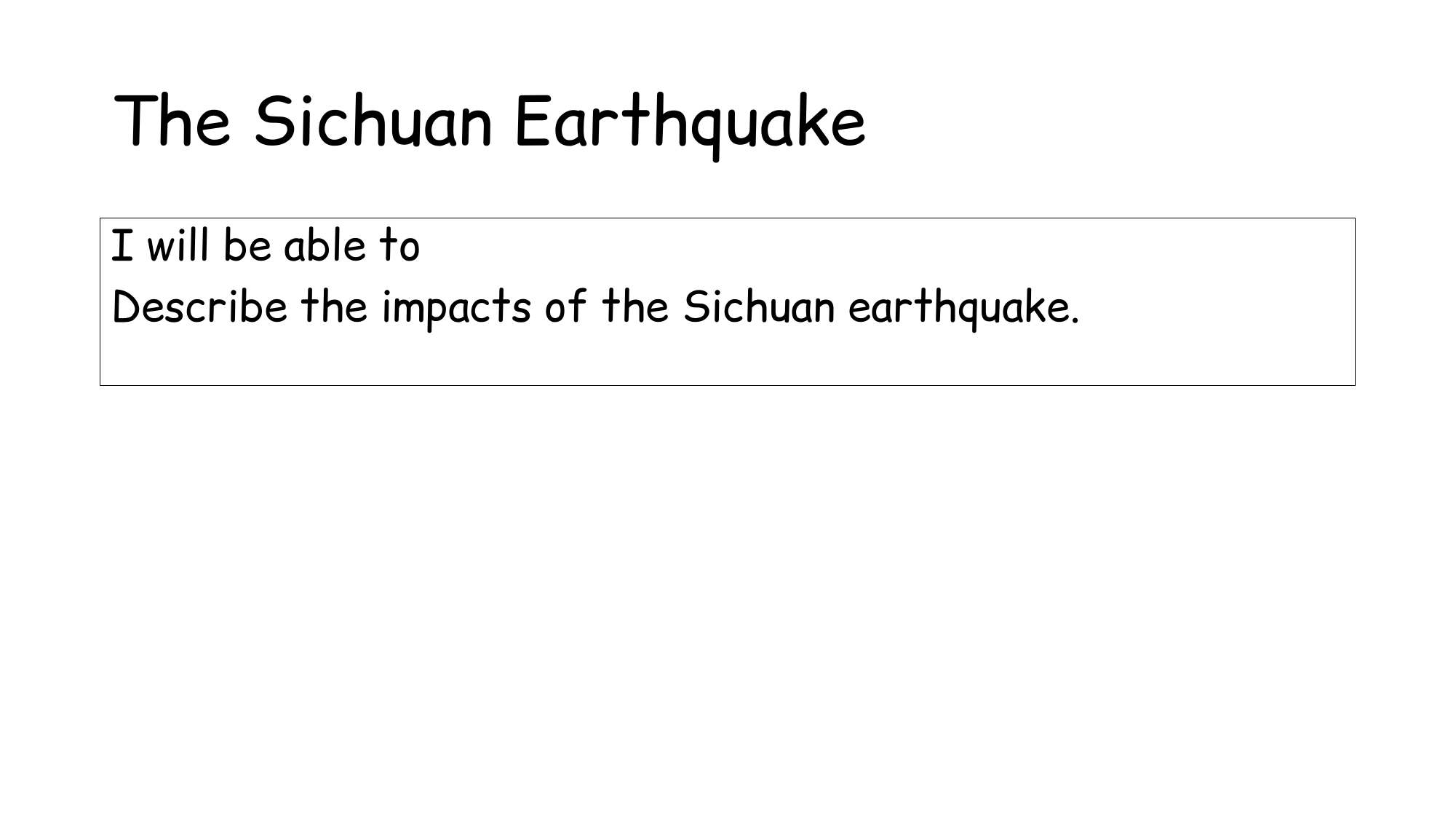

# The Sichuan Earthquake
I will be able to
Describe the impacts of the Sichuan earthquake.